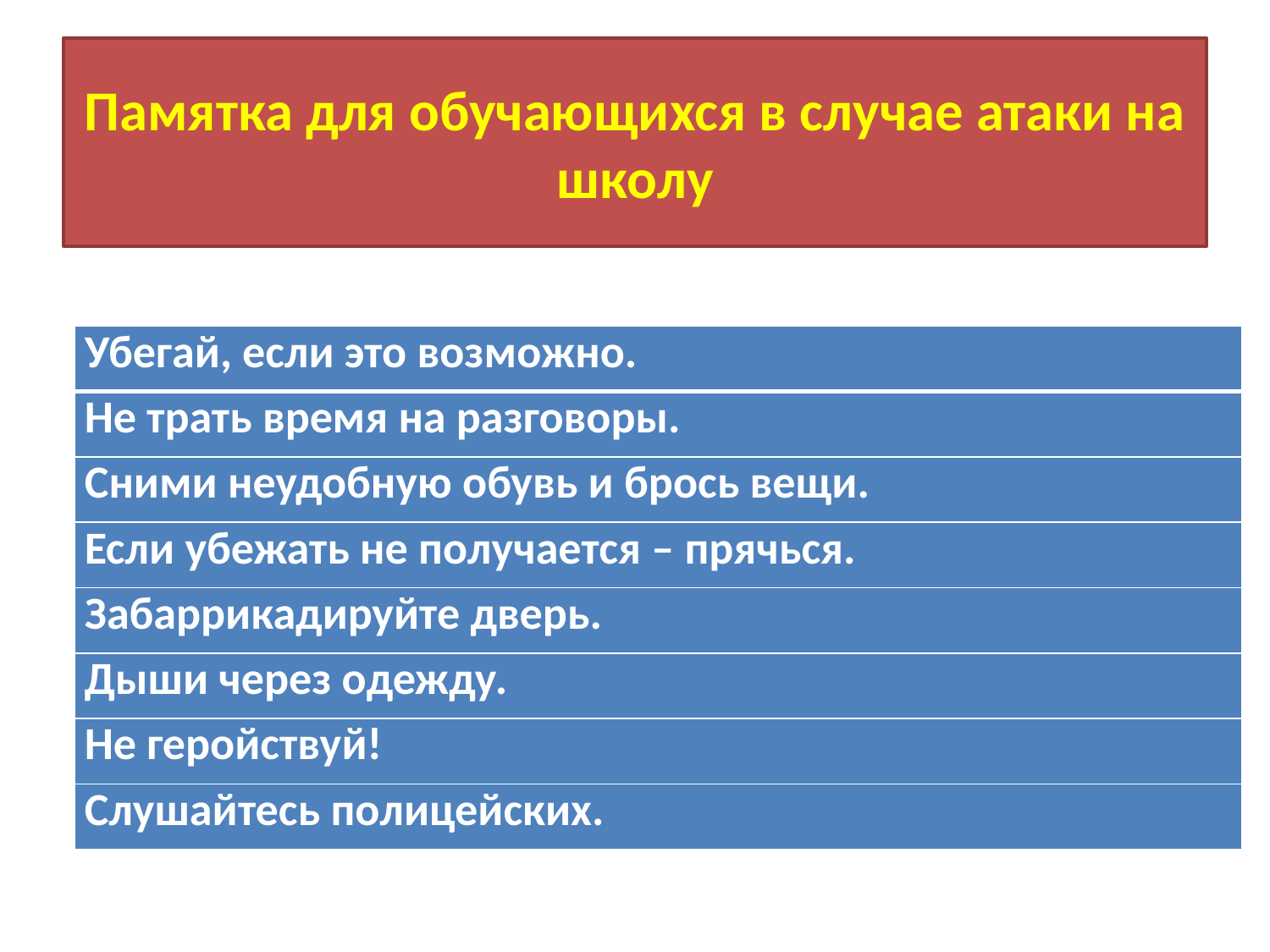

# Памятка для обучающихся в случае атаки на школу
| Убегай, если это возможно. |
| --- |
| Не трать время на разговоры. |
| Сними неудобную обувь и брось вещи. |
| Если убежать не получается – прячься. |
| Забаррикадируйте дверь. |
| Дыши через одежду. |
| Не геройствуй! |
| Слушайтесь полицейских. |